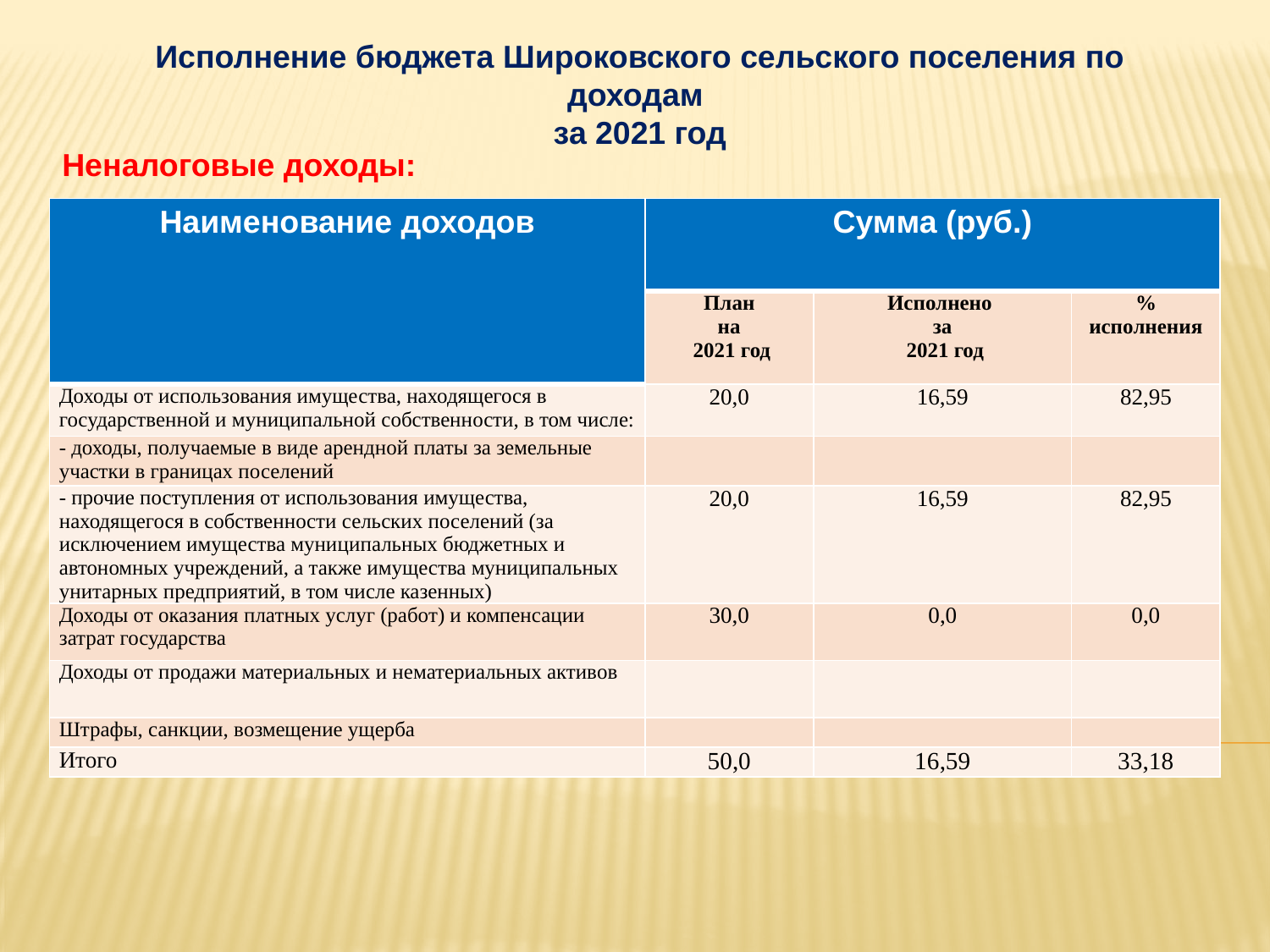

Исполнение бюджета Широковского сельского поселения по доходам
за 2021 год
Неналоговые доходы:
| Наименование доходов | Сумма (руб.) |  |  |
| --- | --- | --- | --- |
|  | План на 2021 год | Исполнено за 2021 год | % исполнения |
| Доходы от использования имущества, находящегося в государственной и муниципальной собственности, в том числе: | 20,0 | 16,59 | 82,95 |
| - доходы, получаемые в виде арендной платы за земельные участки в границах поселений |  |  |  |
| - прочие поступления от использования имущества, находящегося в собственности сельских поселений (за исключением имущества муниципальных бюджетных и автономных учреждений, а также имущества муниципальных унитарных предприятий, в том числе казенных) | 20,0 | 16,59 | 82,95 |
| Доходы от оказания платных услуг (работ) и компенсации затрат государства | 30,0 | 0,0 | 0,0 |
| Доходы от продажи материальных и нематериальных активов |  |  |  |
| Штрафы, санкции, возмещение ущерба |  |  |  |
| Итого | 50,0 | 16,59 | 33,18 |